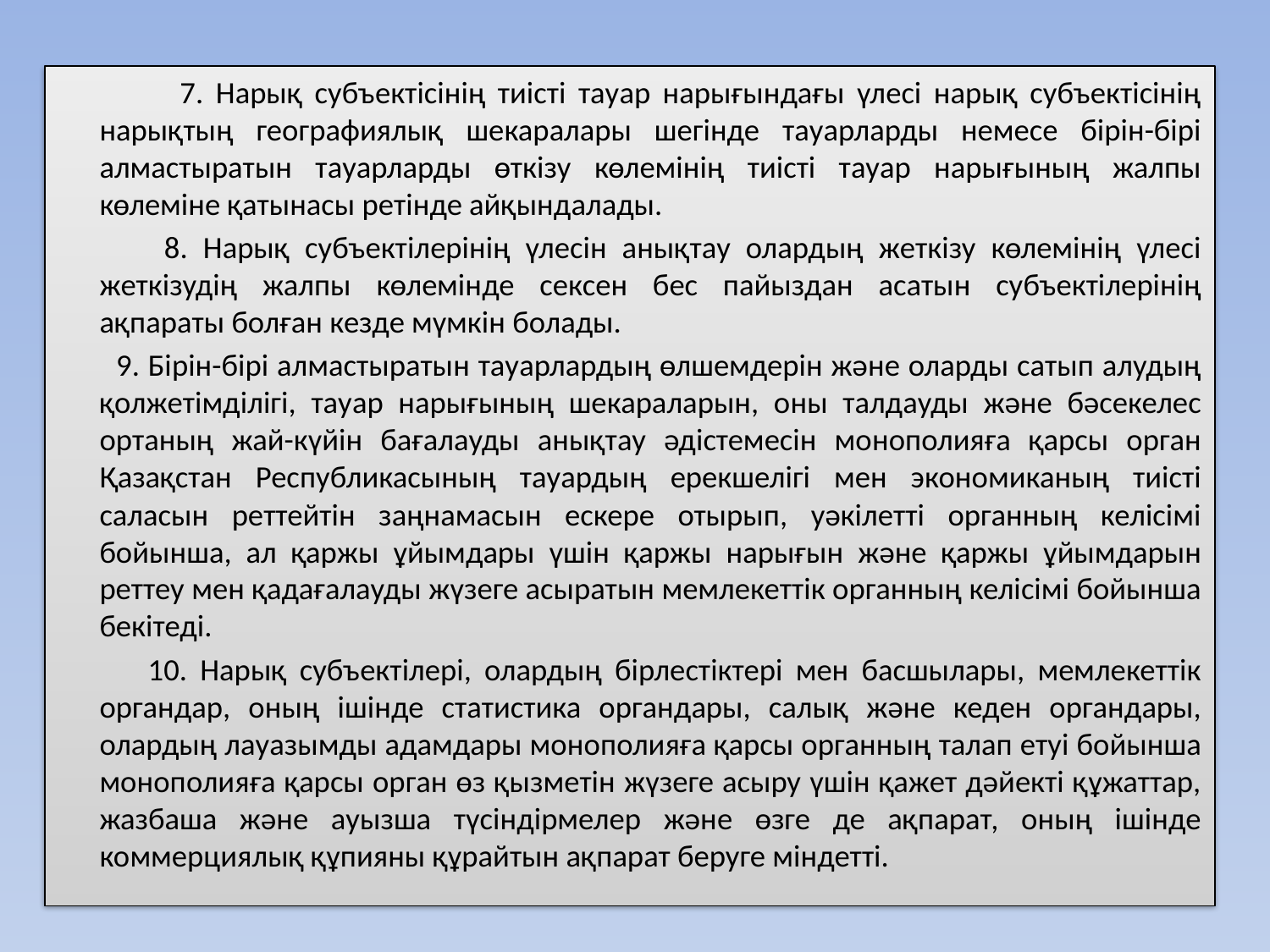

7. Нарық субъектісінің тиісті тауар нарығындағы үлесі нарық субъектісінің нарықтың географиялық шекаралары шегінде тауарларды немесе бірін-бірі алмастыратын тауарларды өткізу көлемінің тиісті тауар нарығының жалпы көлеміне қатынасы ретінде айқындалады.
       8. Нарық субъектілерінің үлесін анықтау олардың жеткізу көлемінің үлесі жеткізудің жалпы көлемінде сексен бес пайыздан асатын субъектілерінің ақпараты болған кезде мүмкін болады.
       9. Бірін-бірі алмастыратын тауарлардың өлшемдерін және оларды сатып алудың қолжетімділігі, тауар нарығының шекараларын, оны талдауды және бәсекелес ортаның жай-күйін бағалауды анықтау әдістемесін монополияға қарсы орган Қазақстан Республикасының тауардың ерекшелігі мен экономиканың тиісті саласын реттейтін заңнамасын ескере отырып, уәкілетті органның келісімі бойынша, ал қаржы ұйымдары үшін қаржы нарығын және қаржы ұйымдарын реттеу мен қадағалауды жүзеге асыратын мемлекеттік органның келісімі бойынша бекітеді.
       10. Нарық субъектілері, олардың бірлестіктері мен басшылары, мемлекеттік органдар, оның ішінде статистика органдары, салық және кеден органдары, олардың лауазымды адамдары монополияға қарсы органның талап етуі бойынша монополияға қарсы орган өз қызметін жүзеге асыру үшін қажет дәйекті құжаттар, жазбаша және ауызша түсіндірмелер және өзге де ақпарат, оның ішінде коммерциялық құпияны құрайтын ақпарат беруге міндетті.